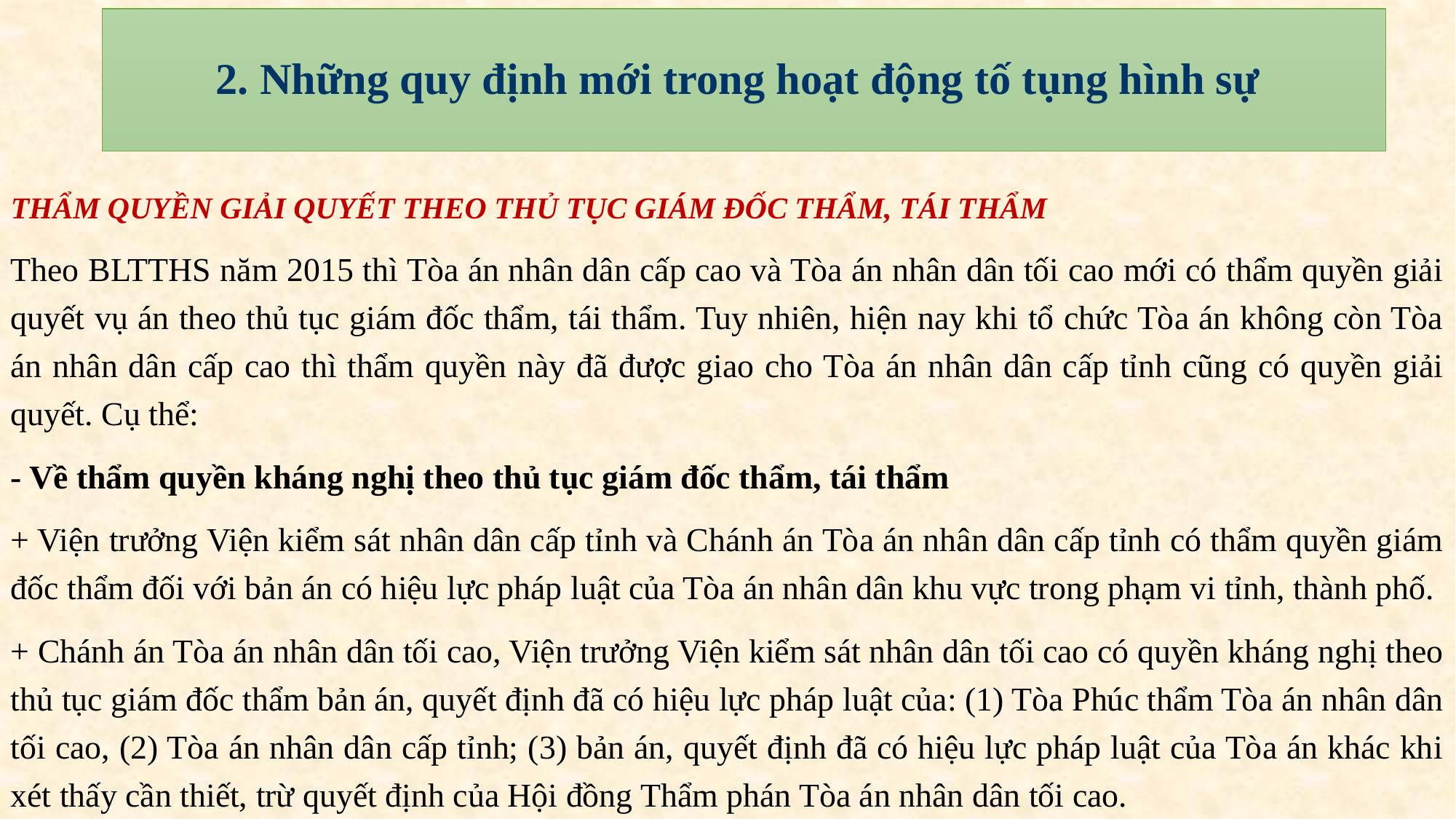

# 2. Những quy định mới trong hoạt động tố tụng hình sự
Thẩm quyền giải quyết theo thủ tục giám đốc thẩm, tái thẩm
Theo BLTTHS năm 2015 thì Tòa án nhân dân cấp cao và Tòa án nhân dân tối cao mới có thẩm quyền giải quyết vụ án theo thủ tục giám đốc thẩm, tái thẩm. Tuy nhiên, hiện nay khi tổ chức Tòa án không còn Tòa án nhân dân cấp cao thì thẩm quyền này đã được giao cho Tòa án nhân dân cấp tỉnh cũng có quyền giải quyết. Cụ thể:
- Về thẩm quyền kháng nghị theo thủ tục giám đốc thẩm, tái thẩm
+ Viện trưởng Viện kiểm sát nhân dân cấp tỉnh và Chánh án Tòa án nhân dân cấp tỉnh có thẩm quyền giám đốc thẩm đối với bản án có hiệu lực pháp luật của Tòa án nhân dân khu vực trong phạm vi tỉnh, thành phố.
+ Chánh án Tòa án nhân dân tối cao, Viện trưởng Viện kiểm sát nhân dân tối cao có quyền kháng nghị theo thủ tục giám đốc thẩm bản án, quyết định đã có hiệu lực pháp luật của: (1) Tòa Phúc thẩm Tòa án nhân dân tối cao, (2) Tòa án nhân dân cấp tỉnh; (3) bản án, quyết định đã có hiệu lực pháp luật của Tòa án khác khi xét thấy cần thiết, trừ quyết định của Hội đồng Thẩm phán Tòa án nhân dân tối cao.